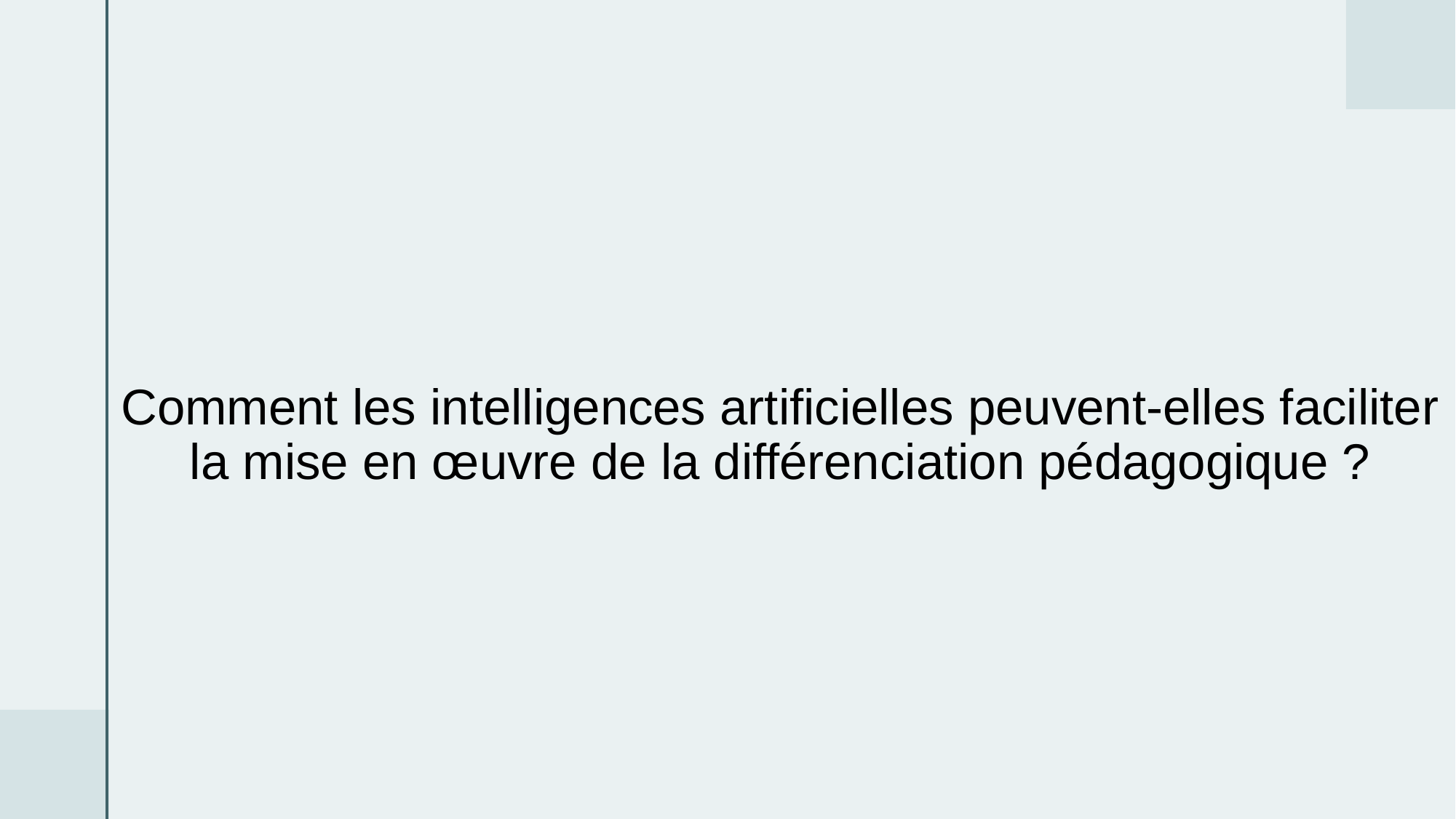

# Comment les intelligences artificielles peuvent-elles faciliter la mise en œuvre de la différenciation pédagogique ?